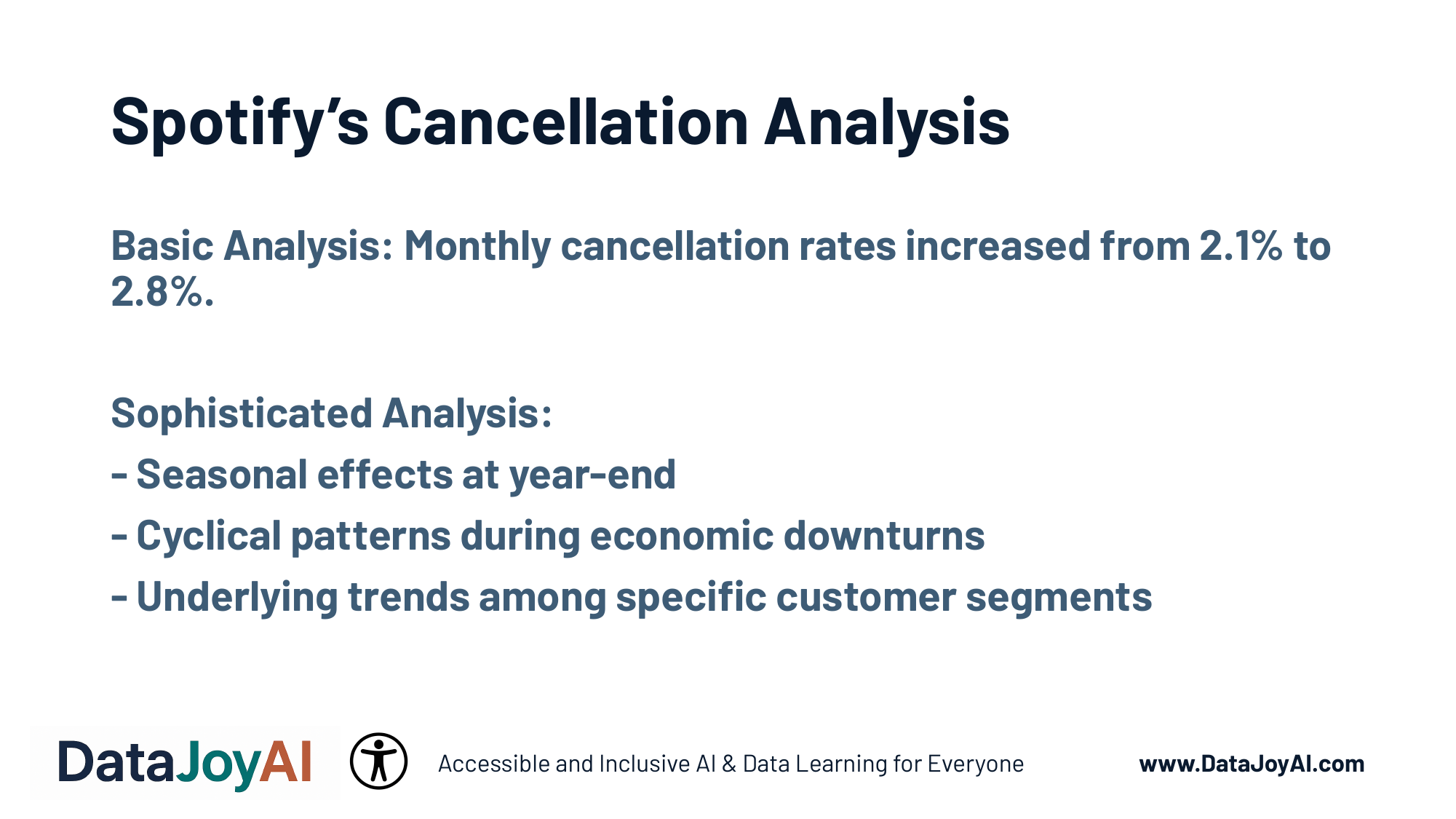

# Spotify’s Cancellation Analysis
Basic Analysis: Monthly cancellation rates increased from 2.1% to 2.8%.

Sophisticated Analysis:
- Seasonal effects at year-end
- Cyclical patterns during economic downturns
- Underlying trends among specific customer segments